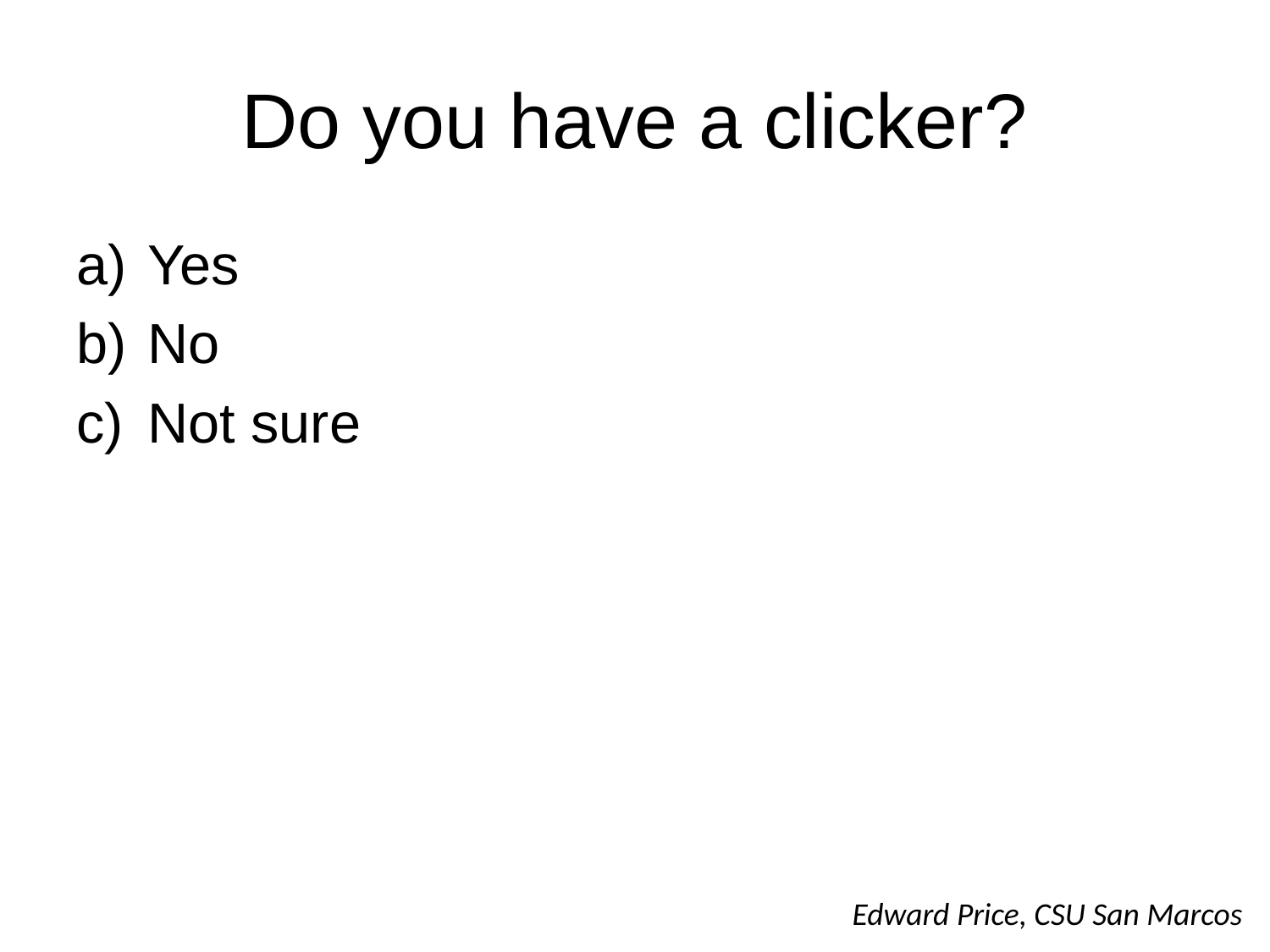

# Do you have a clicker?
Yes
No
Not sure
Edward Price, CSU San Marcos